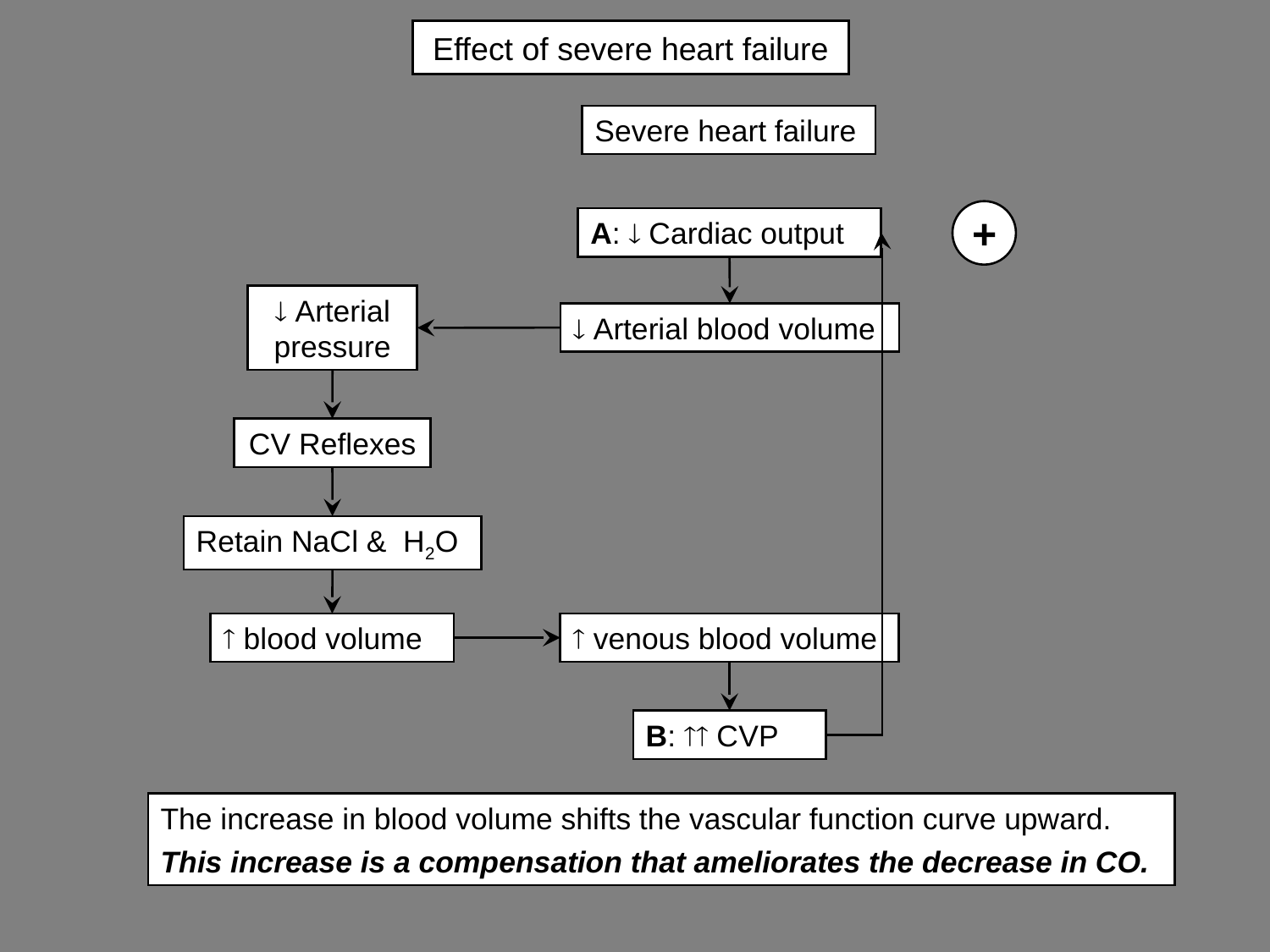

# Effect of severe heart failure
Severe heart failure
+

A: ↓ Cardiac output
↓ Arterial pressure
↓ Arterial blood volume
CV Reflexes
Retain NaCl &  H2O
↑ blood volume
↑ venous blood volume
B: ↑↑ CVP
The increase in blood volume shifts the vascular function curve upward.
This increase is a compensation that ameliorates the decrease in CO.